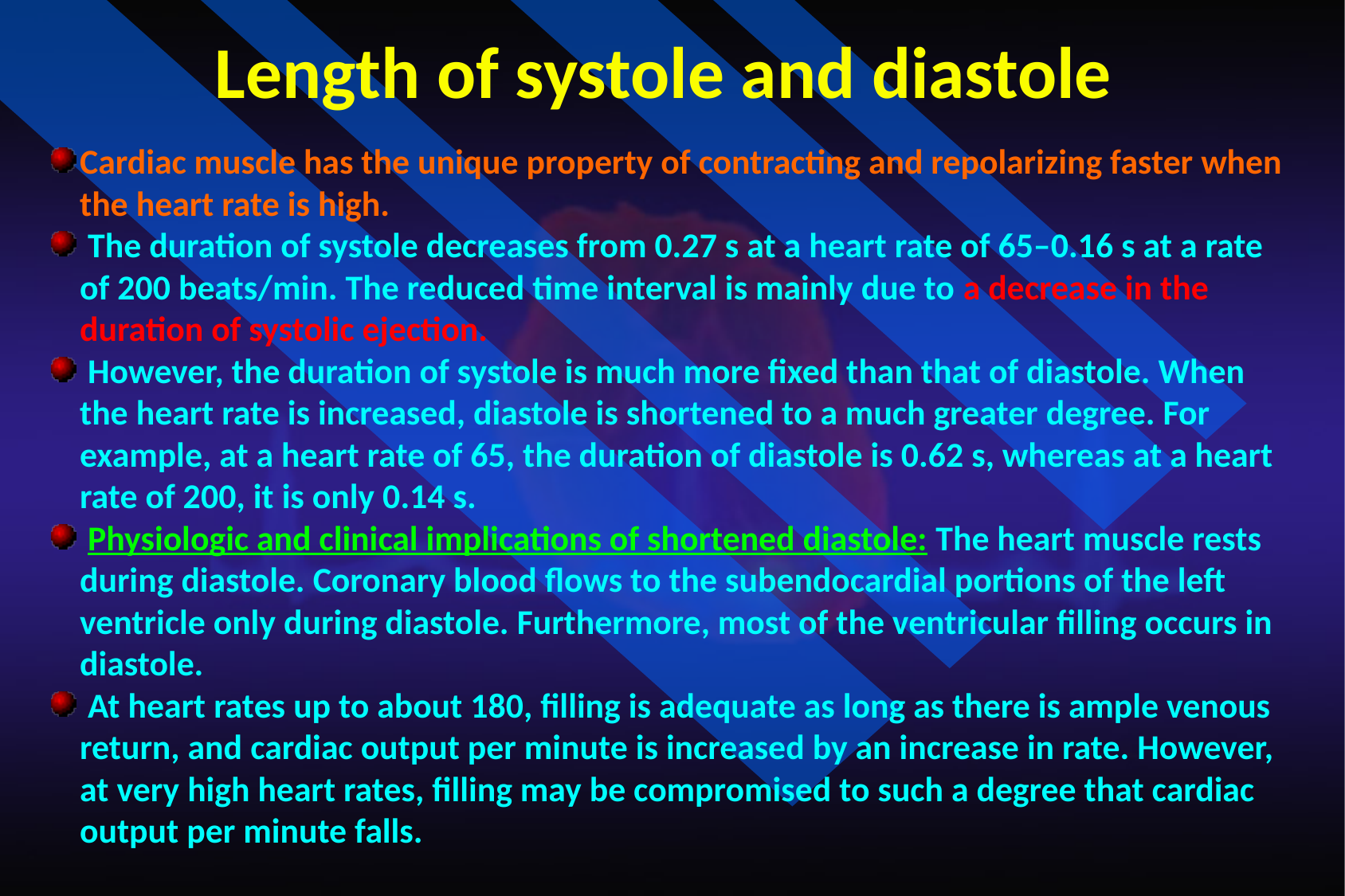

Length of systole and diastole
Cardiac muscle has the unique property of contracting and repolarizing faster when the heart rate is high.
 The duration of systole decreases from 0.27 s at a heart rate of 65–0.16 s at a rate of 200 beats/min. The reduced time interval is mainly due to a decrease in the duration of systolic ejection.
 However, the duration of systole is much more fixed than that of diastole. When the heart rate is increased, diastole is shortened to a much greater degree. For example, at a heart rate of 65, the duration of diastole is 0.62 s, whereas at a heart rate of 200, it is only 0.14 s.
 Physiologic and clinical implications of shortened diastole: The heart muscle rests during diastole. Coronary blood flows to the subendocardial portions of the left ventricle only during diastole. Furthermore, most of the ventricular filling occurs in diastole.
 At heart rates up to about 180, filling is adequate as long as there is ample venous return, and cardiac output per minute is increased by an increase in rate. However, at very high heart rates, filling may be compromised to such a degree that cardiac output per minute falls.